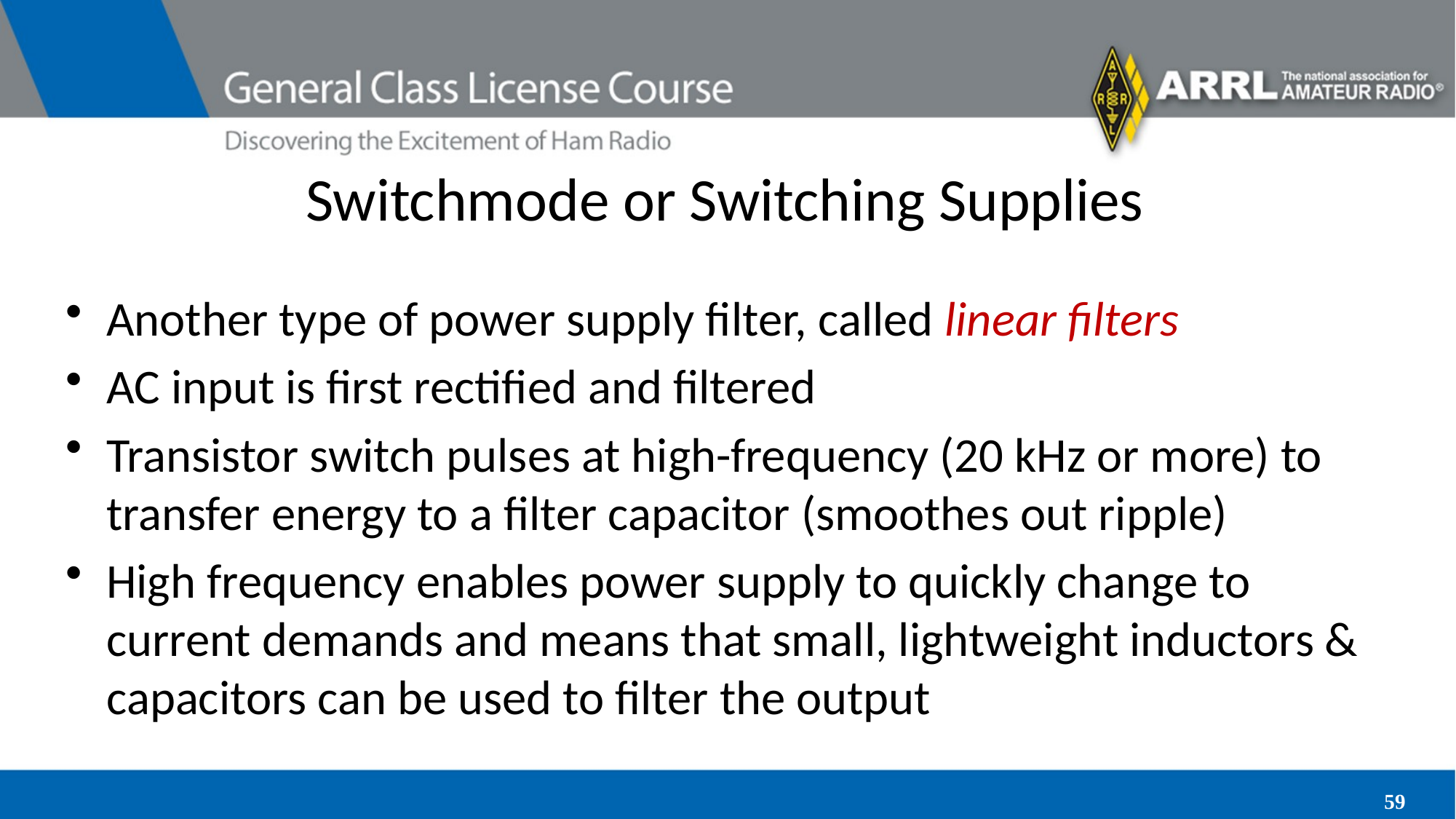

# Switchmode or Switching Supplies
Another type of power supply filter, called linear filters
AC input is first rectified and filtered
Transistor switch pulses at high-frequency (20 kHz or more) to transfer energy to a filter capacitor (smoothes out ripple)
High frequency enables power supply to quickly change to current demands and means that small, lightweight inductors & capacitors can be used to filter the output